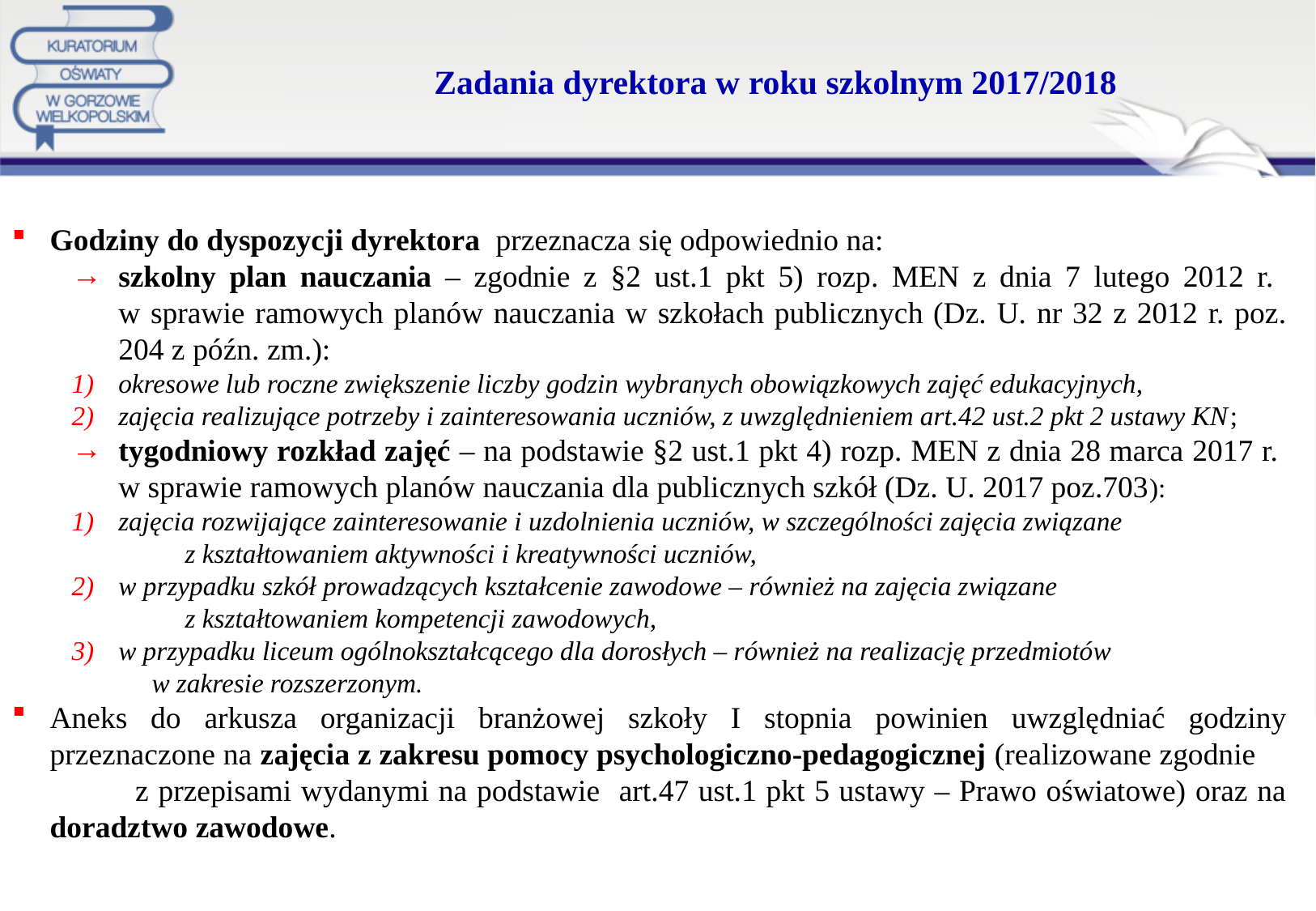

# Zadania dyrektora w roku szkolnym 2017/2018

Godziny do dyspozycji dyrektora  przeznacza się odpowiednio na:
szkolny plan nauczania – zgodnie z §2 ust.1 pkt 5) rozp. MEN z dnia 7 lutego 2012 r.
w sprawie ramowych planów nauczania w szkołach publicznych (Dz. U. nr 32 z 2012 r. poz. 204 z późn. zm.):
okresowe lub roczne zwiększenie liczby godzin wybranych obowiązkowych zajęć edukacyjnych,
zajęcia realizujące potrzeby i zainteresowania uczniów, z uwzględnieniem art.42 ust.2 pkt 2 ustawy KN;
tygodniowy rozkład zajęć – na podstawie §2 ust.1 pkt 4) rozp. MEN z dnia 28 marca 2017 r.
w sprawie ramowych planów nauczania dla publicznych szkół (Dz. U. 2017 poz.703):
zajęcia rozwijające zainteresowanie i uzdolnienia uczniów, w szczególności zajęcia związane                                   z kształtowaniem aktywności i kreatywności uczniów,
w przypadku szkół prowadzących kształcenie zawodowe – również na zajęcia związane                                             z kształtowaniem kompetencji zawodowych,
w przypadku liceum ogólnokształcącego dla dorosłych – również na realizację przedmiotów                                w zakresie rozszerzonym.
Aneks do arkusza organizacji branżowej szkoły I stopnia powinien uwzględniać godziny przeznaczone na zajęcia z zakresu pomocy psychologiczno-pedagogicznej (realizowane zgodnie              z przepisami wydanymi na podstawie  art.47 ust.1 pkt 5 ustawy – Prawo oświatowe) oraz na doradztwo zawodowe.